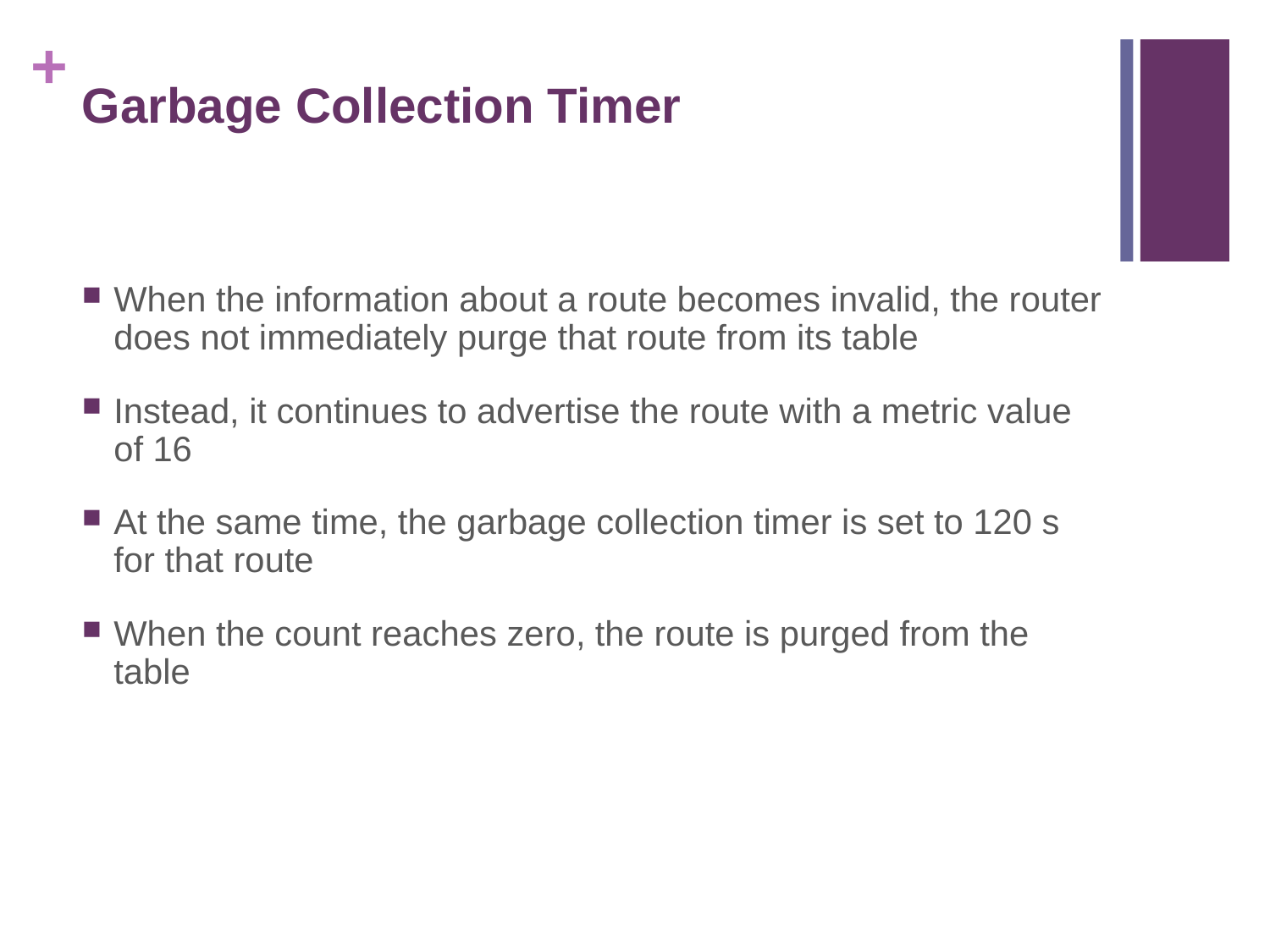

# Garbage Collection Timer
When the information about a route becomes invalid, the router does not immediately purge that route from its table
Instead, it continues to advertise the route with a metric value of 16
At the same time, the garbage collection timer is set to 120 s for that route
When the count reaches zero, the route is purged from the table